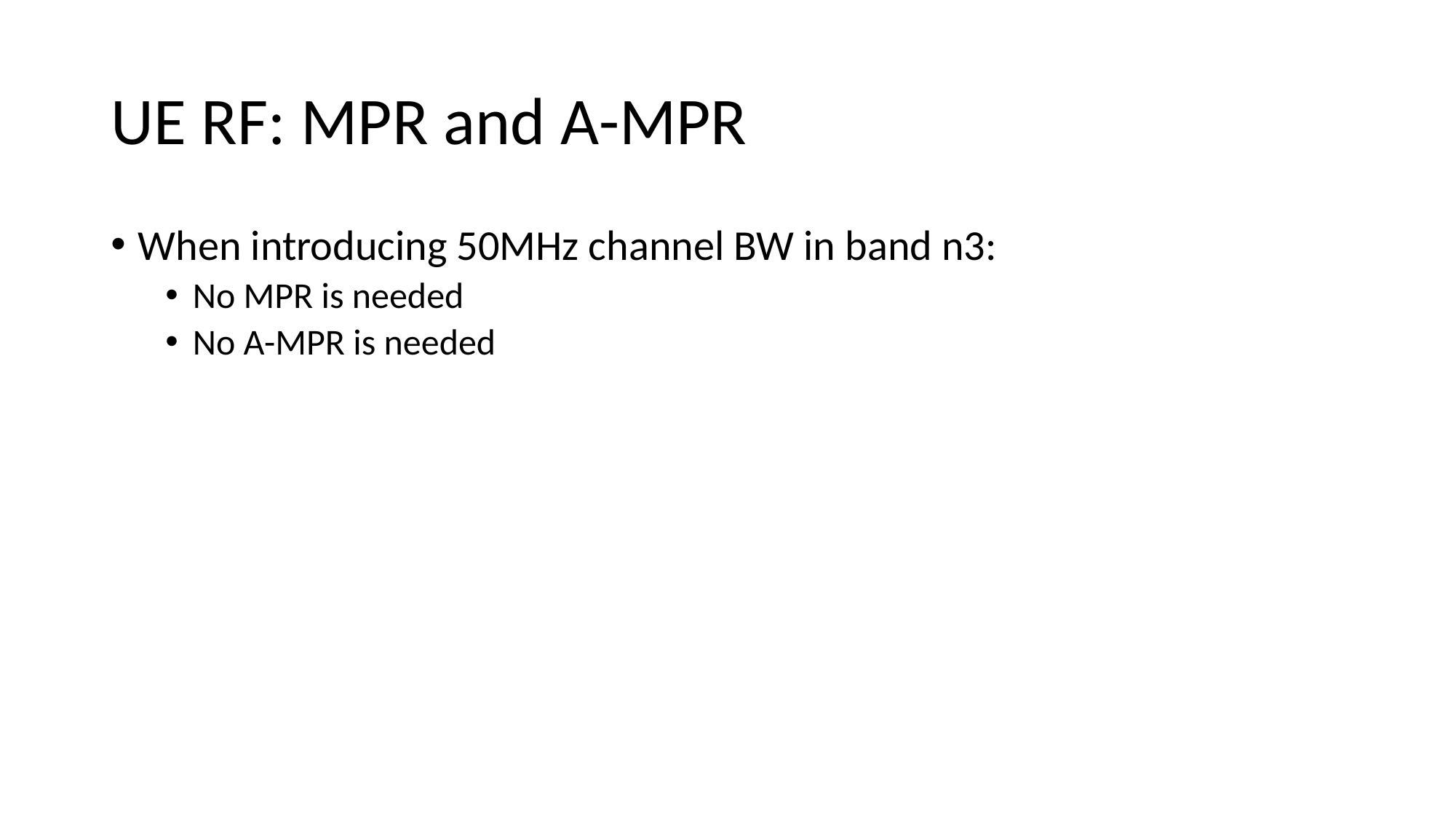

# UE RF: MPR and A-MPR
When introducing 50MHz channel BW in band n3:
No MPR is needed
No A-MPR is needed